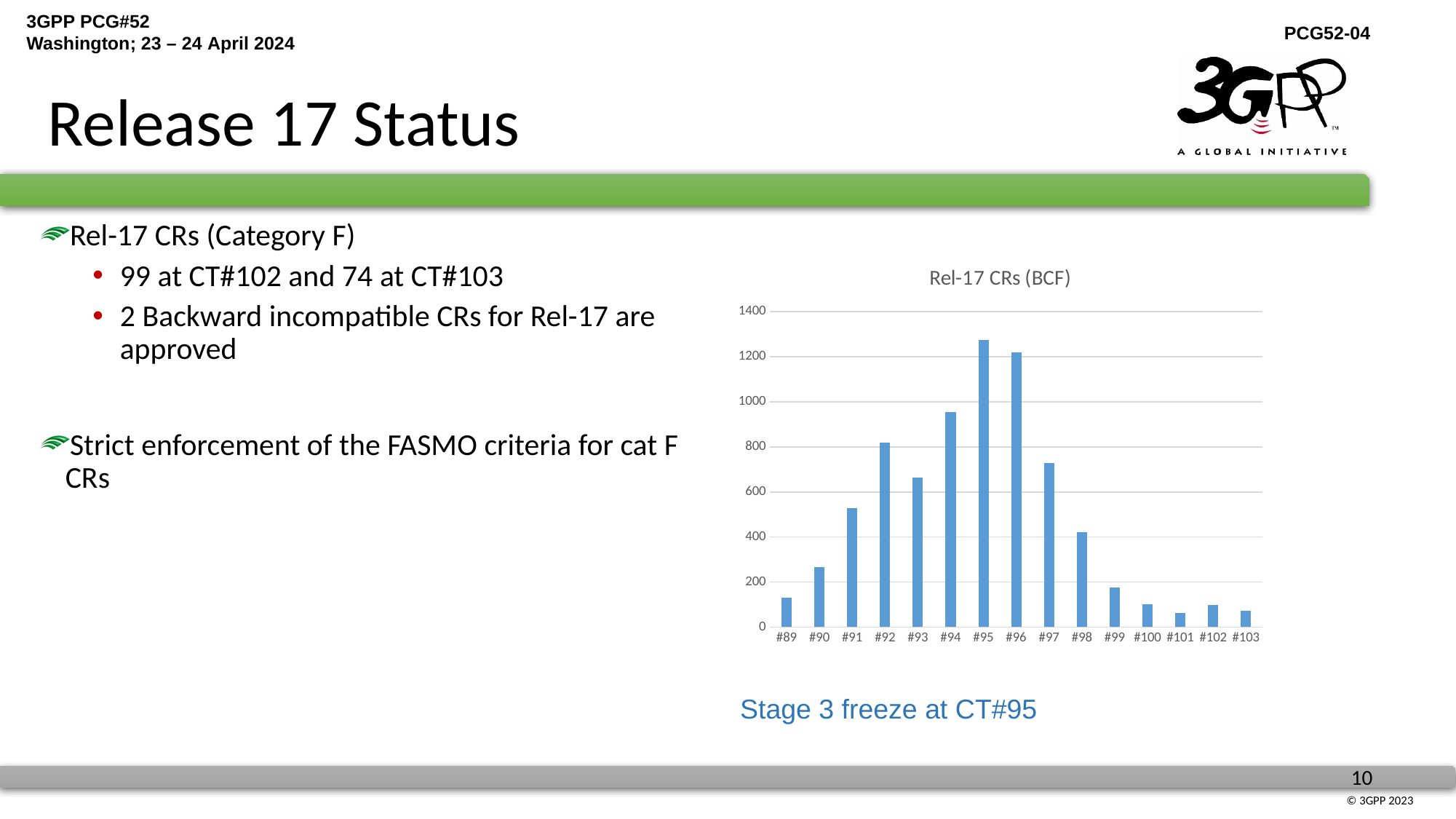

# Release 17 Status
Rel-17 CRs (Category F)
99 at CT#102 and 74 at CT#103
2 Backward incompatible CRs for Rel-17 are approved

Strict enforcement of the FASMO criteria for cat F CRs

### Chart: Rel-17 CRs (BCF)

| Category |  |
|---|---|
| #89 | 132.0 |
| #90 | 266.0 |
| #91 | 529.0 |
| #92 | 818.0 |
| #93 | 663.0 |
| #94 | 956.0 |
| #95 | 1275.0 |
| #96 | 1220.0 |
| #97 | 730.0 |
| #98 | 420.0 |
| #99 | 177.0 |
| #100 | 101.0 |
| #101 | 64.0 |
| #102 | 99.0 |
| #103 | 74.0 |
Stage 3 freeze at CT#95